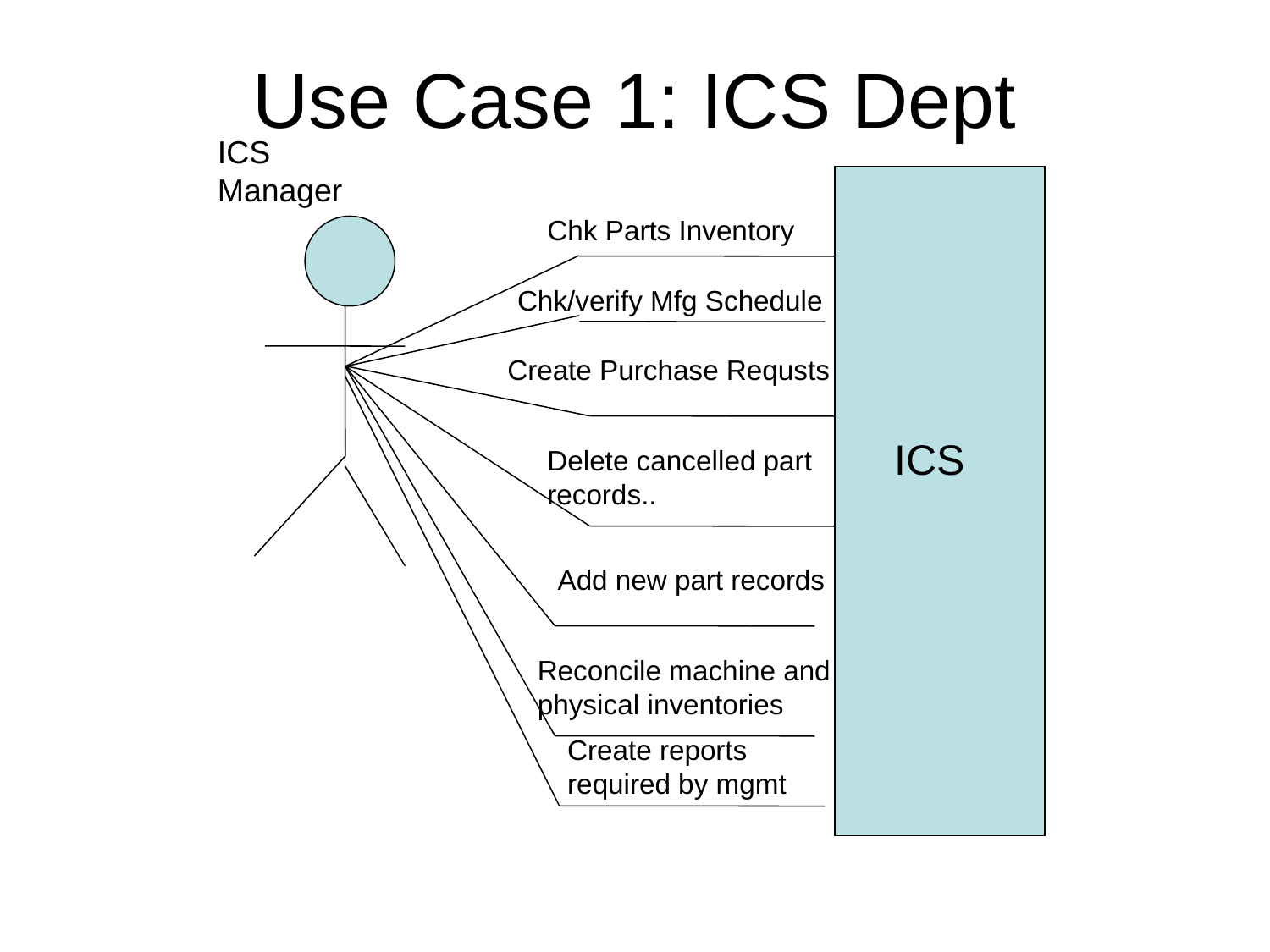

# Use Case 1: ICS Dept
ICS Manager

Chk Parts Inventory

Chk/verify Mfg Schedule

Create Purchase Requsts

ICS
Delete cancelled part records..
Add new part records

Reconcile machine and physical inventories
Create reports
required by mgmt